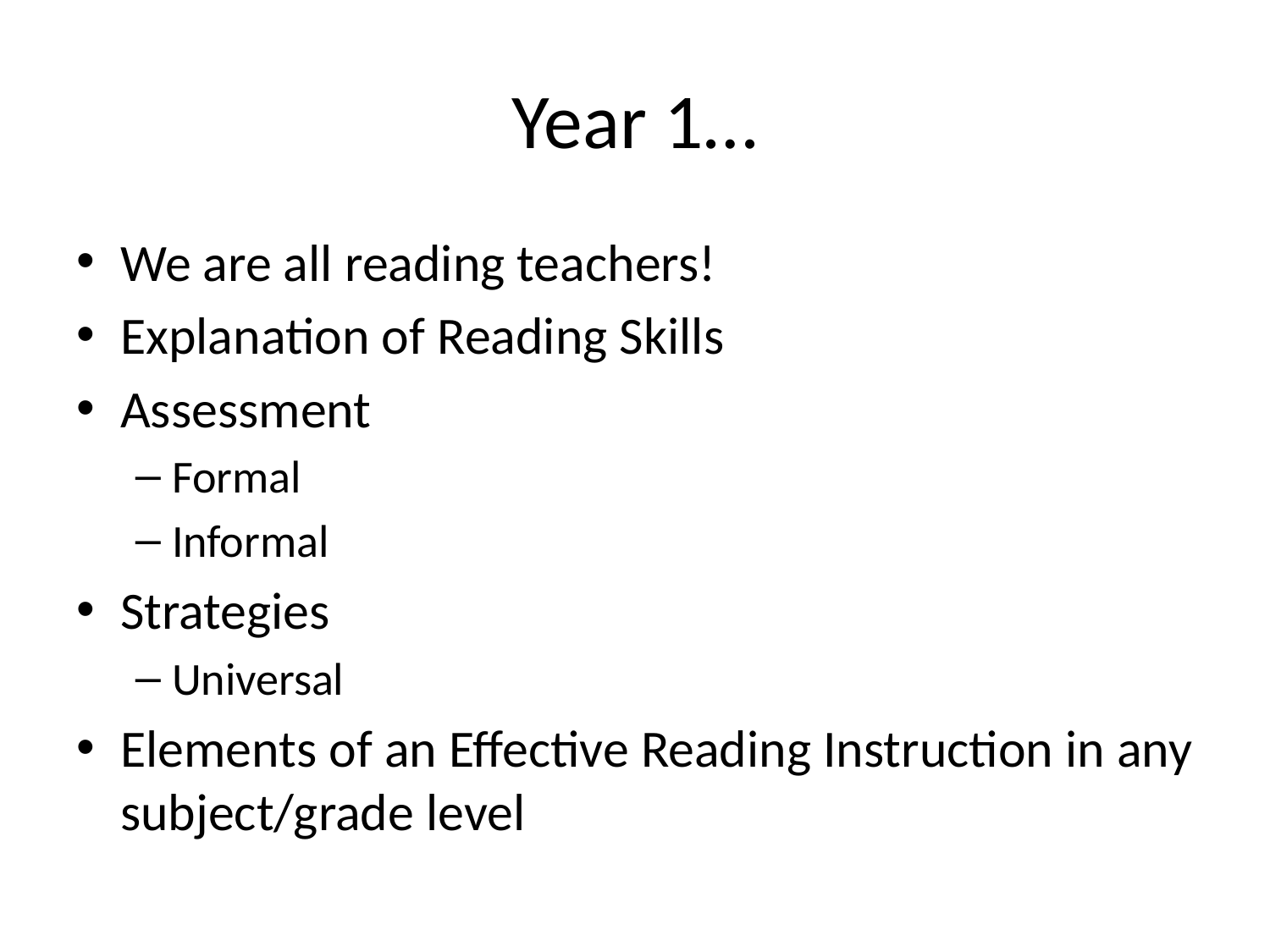

# Year 1…
We are all reading teachers!
Explanation of Reading Skills
Assessment
Formal
Informal
Strategies
Universal
Elements of an Effective Reading Instruction in any subject/grade level